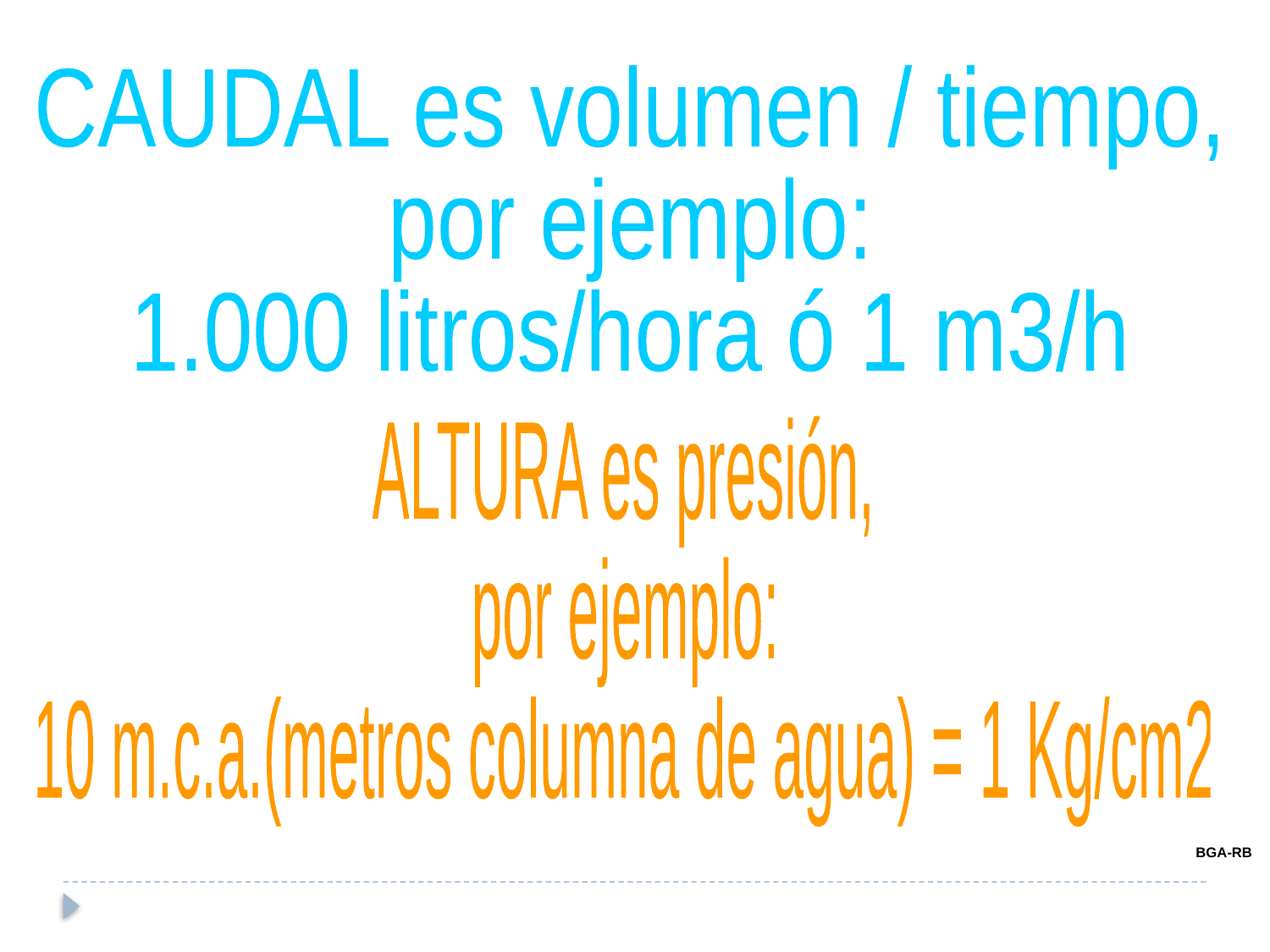

CAUDAL es volumen / tiempo,
por ejemplo:
1.000 litros/hora ó 1 m3/h
ALTURA es presión,
por ejemplo:
10 m.c.a.(metros columna de agua) = 1 Kg/cm2
BGA-RB